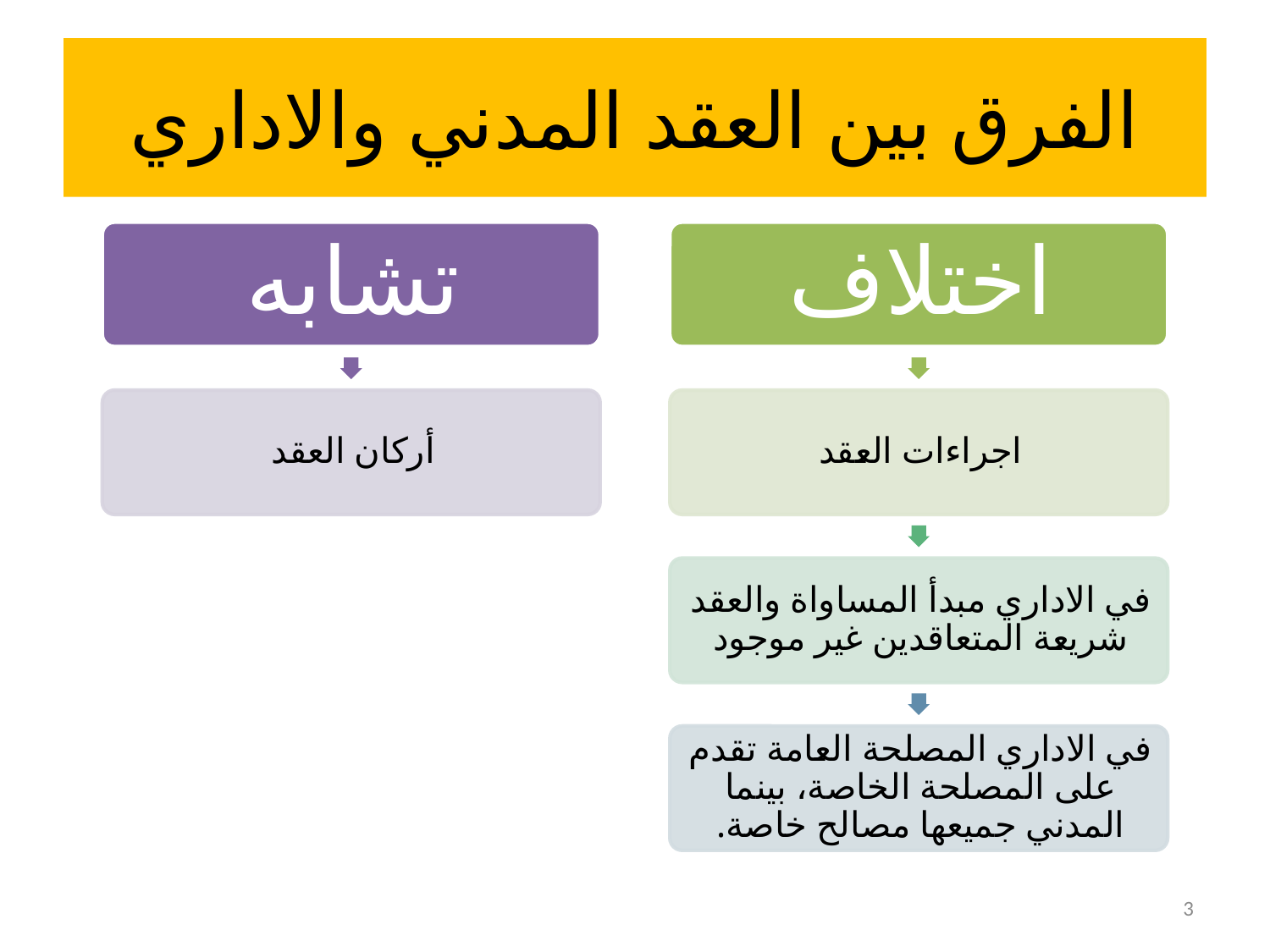

# الفرق بين العقد المدني والاداري
اختلاف
اجراءات العقد
في الاداري مبدأ المساواة والعقد شريعة المتعاقدين غير موجود
في الاداري المصلحة العامة تقدم على المصلحة الخاصة، بينما المدني جميعها مصالح خاصة.
تشابه
أركان العقد
3